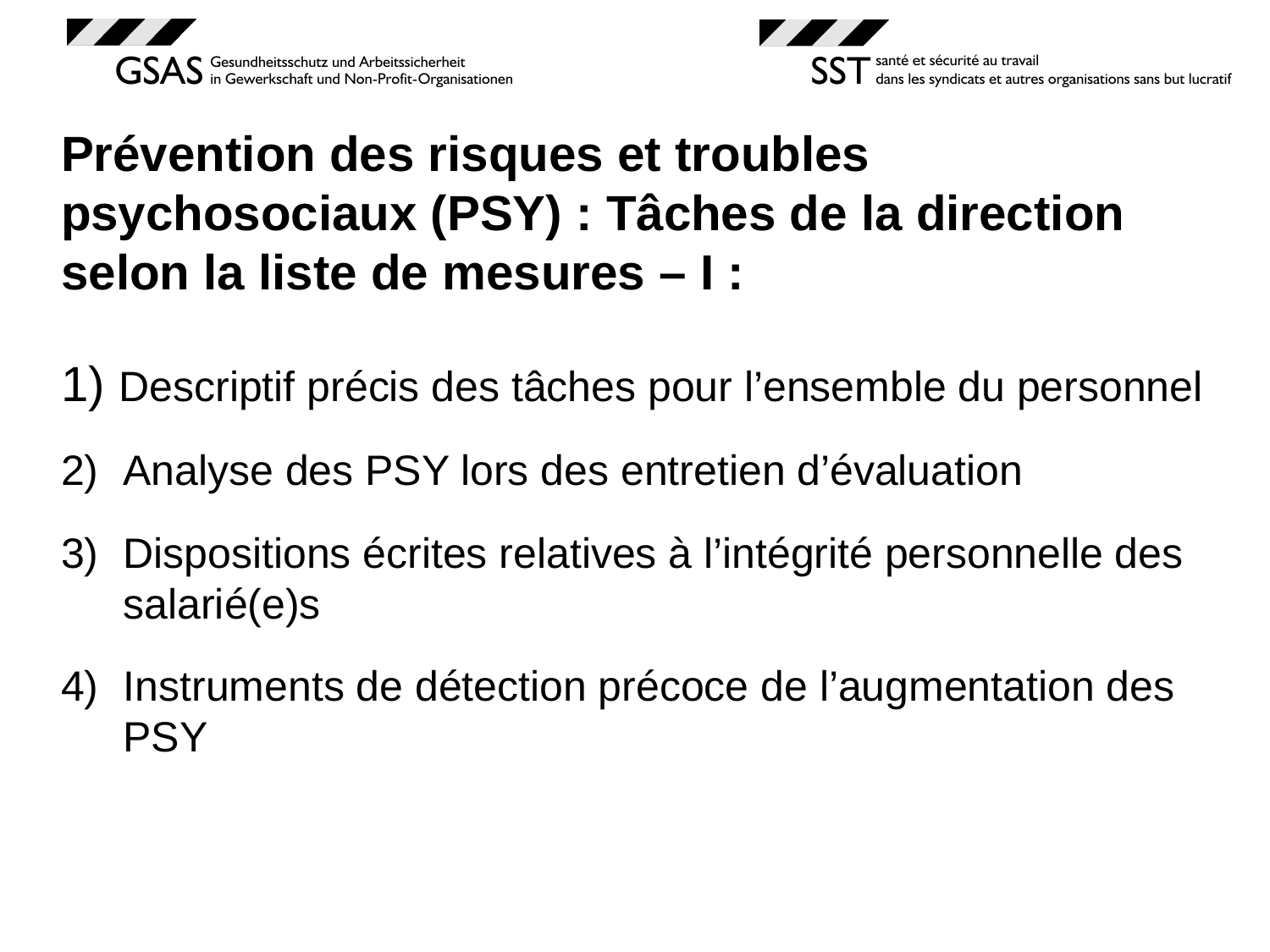

# Prévention des risques et troubles psychosociaux (PSY) : Tâches de la direction selon la liste de mesures – I :
1) Descriptif précis des tâches pour l’ensemble du personnel
2) 	Analyse des PSY lors des entretien d’évaluation
3) 	Dispositions écrites relatives à l’intégrité personnelle des salarié(e)s
4) 	Instruments de détection précoce de l’augmentation des PSY